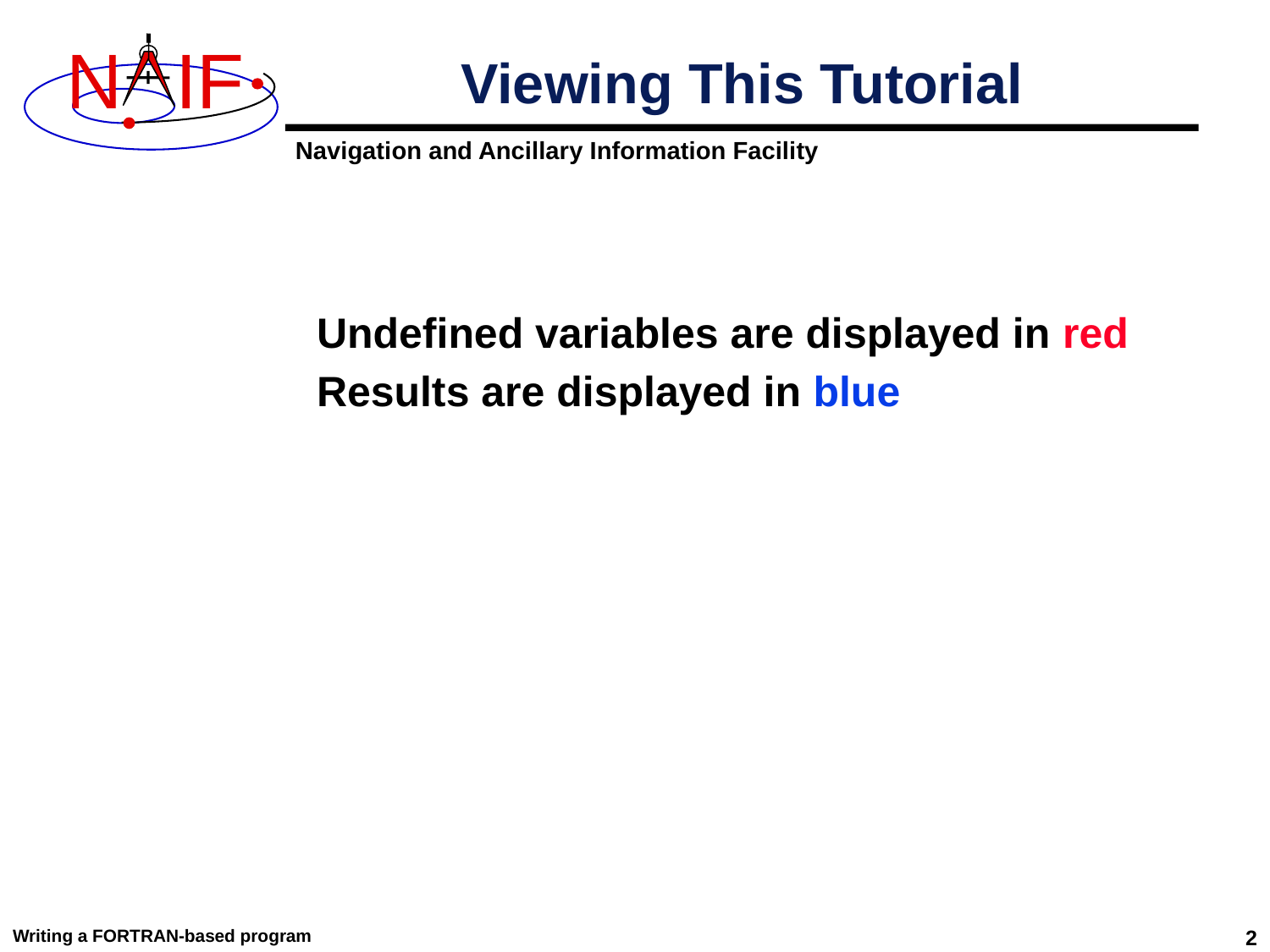

# Viewing This Tutorial
Undefined variables are displayed in red
Results are displayed in blue

Writing a FORTRAN-based program
2